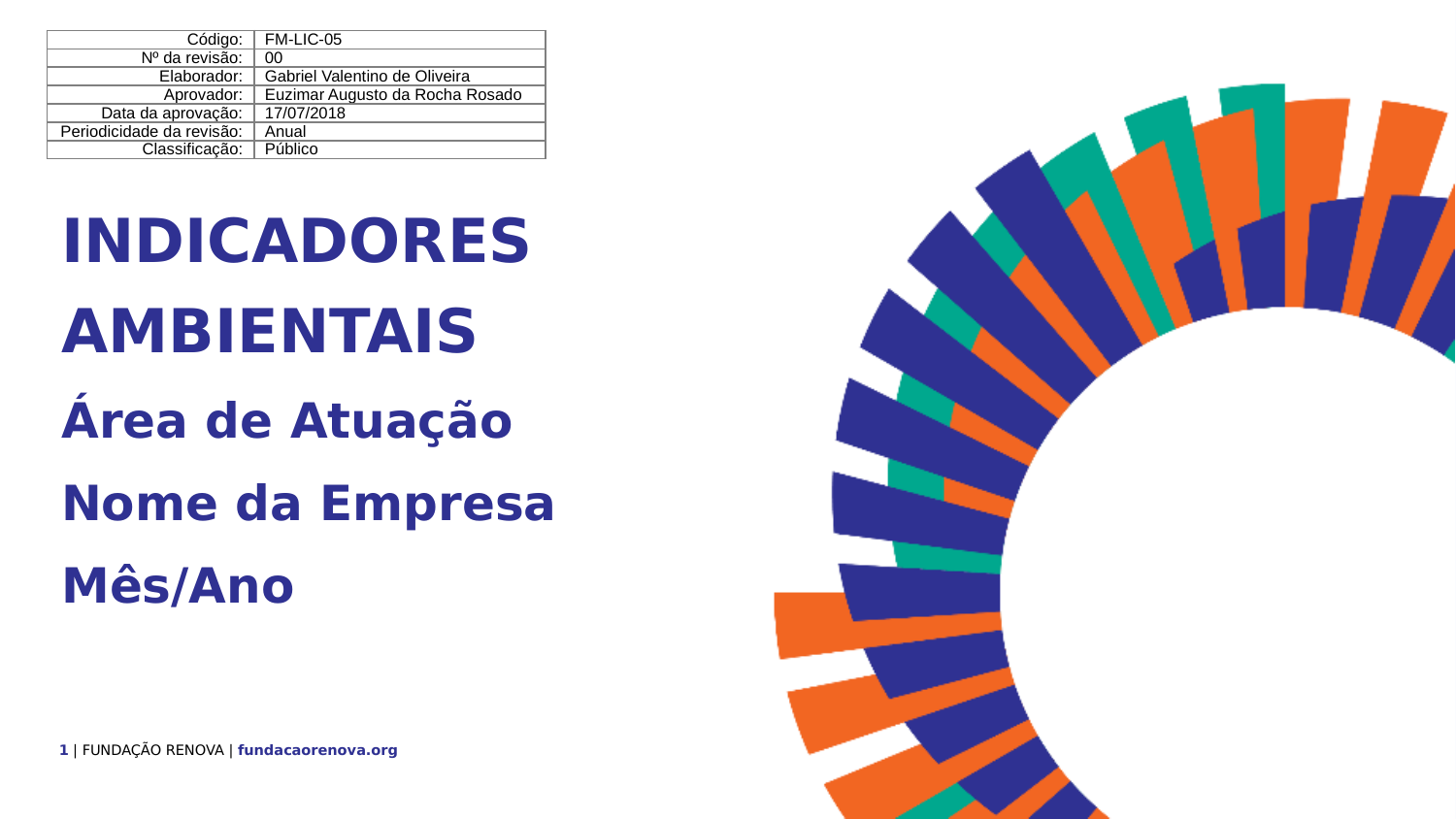

| Código: | FM-LIC-05 |
| --- | --- |
| Nº da revisão: | 00 |
| Elaborador: | Gabriel Valentino de Oliveira |
| Aprovador: | Euzimar Augusto da Rocha Rosado |
| Data da aprovação: | 17/07/2018 |
| Periodicidade da revisão: | Anual |
| Classificação: | Público |
INDICADORES AMBIENTAIS
Área de Atuação
Nome da Empresa
Mês/Ano